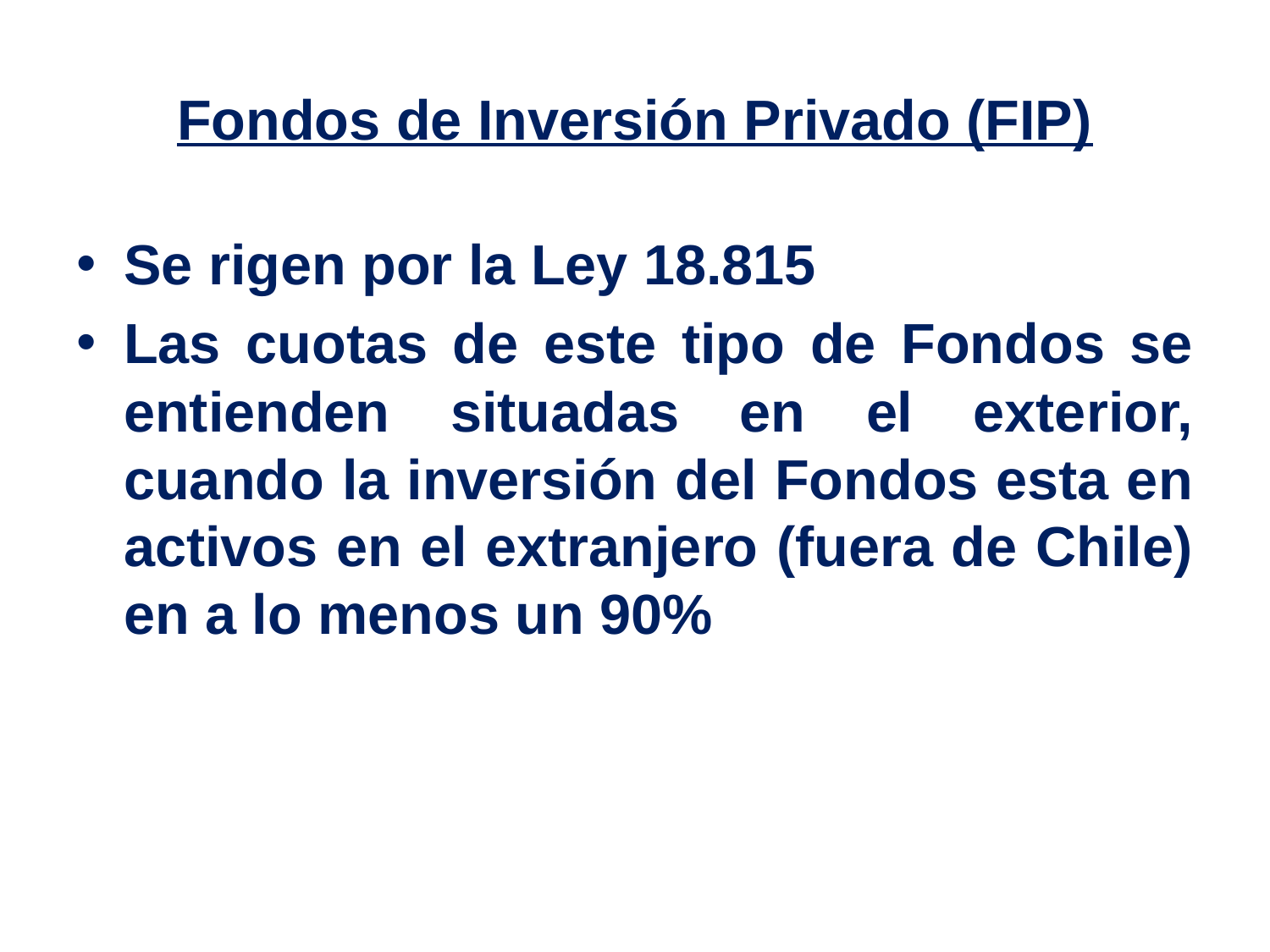

# Fondos de Inversión Privado (FIP)
Se rigen por la Ley 18.815
Las cuotas de este tipo de Fondos se entienden situadas en el exterior, cuando la inversión del Fondos esta en activos en el extranjero (fuera de Chile) en a lo menos un 90%